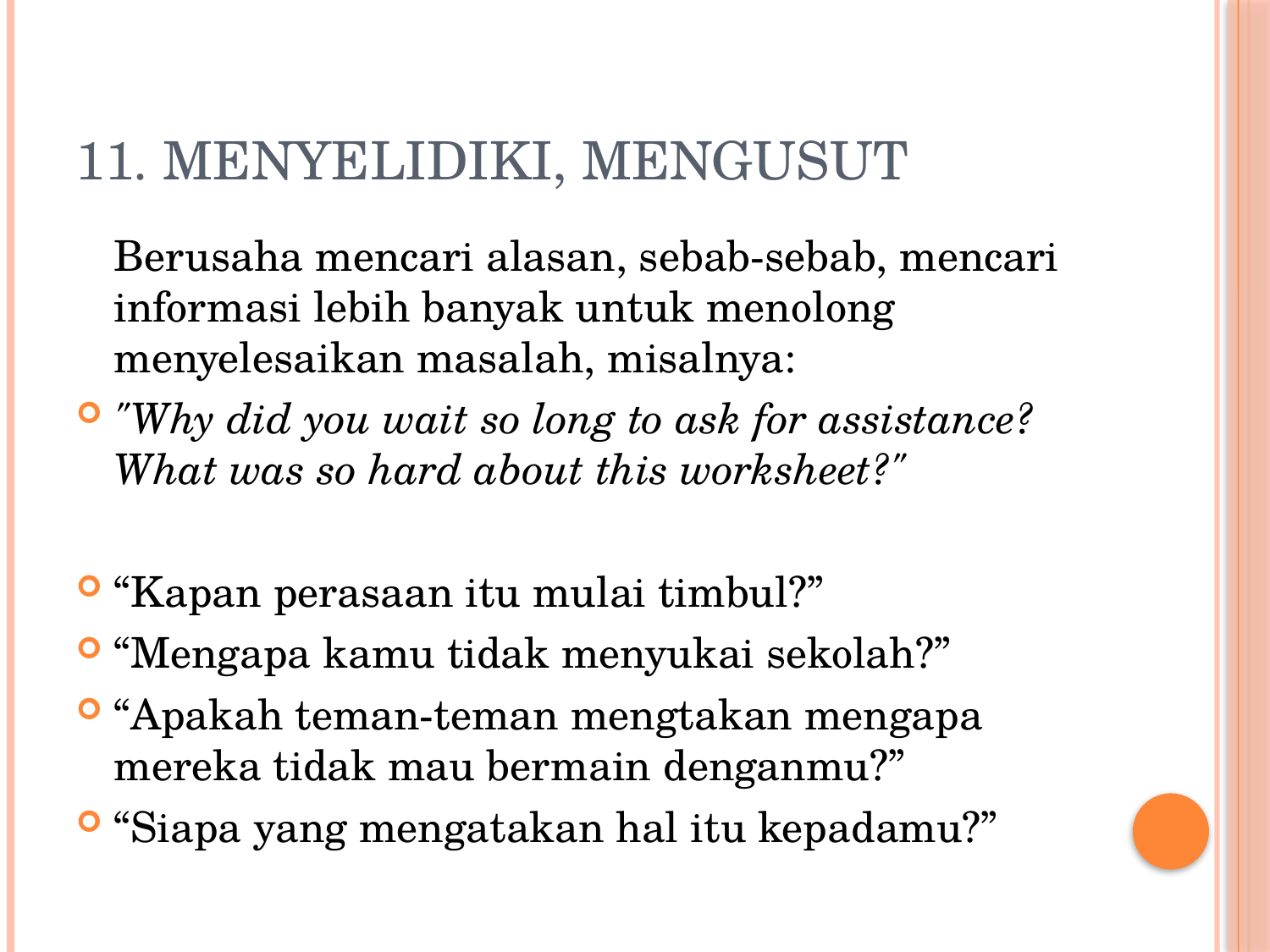

# 11. Menyelidiki, mengusut
	Berusaha mencari alasan, sebab-sebab, mencari informasi lebih banyak untuk menolong menyelesaikan masalah, misalnya:
"Why did you wait so long to ask for assistance? What was so hard about this worksheet?"

“Kapan perasaan itu mulai timbul?”
“Mengapa kamu tidak menyukai sekolah?”
“Apakah teman-teman mengtakan mengapa mereka tidak mau bermain denganmu?”
“Siapa yang mengatakan hal itu kepadamu?”